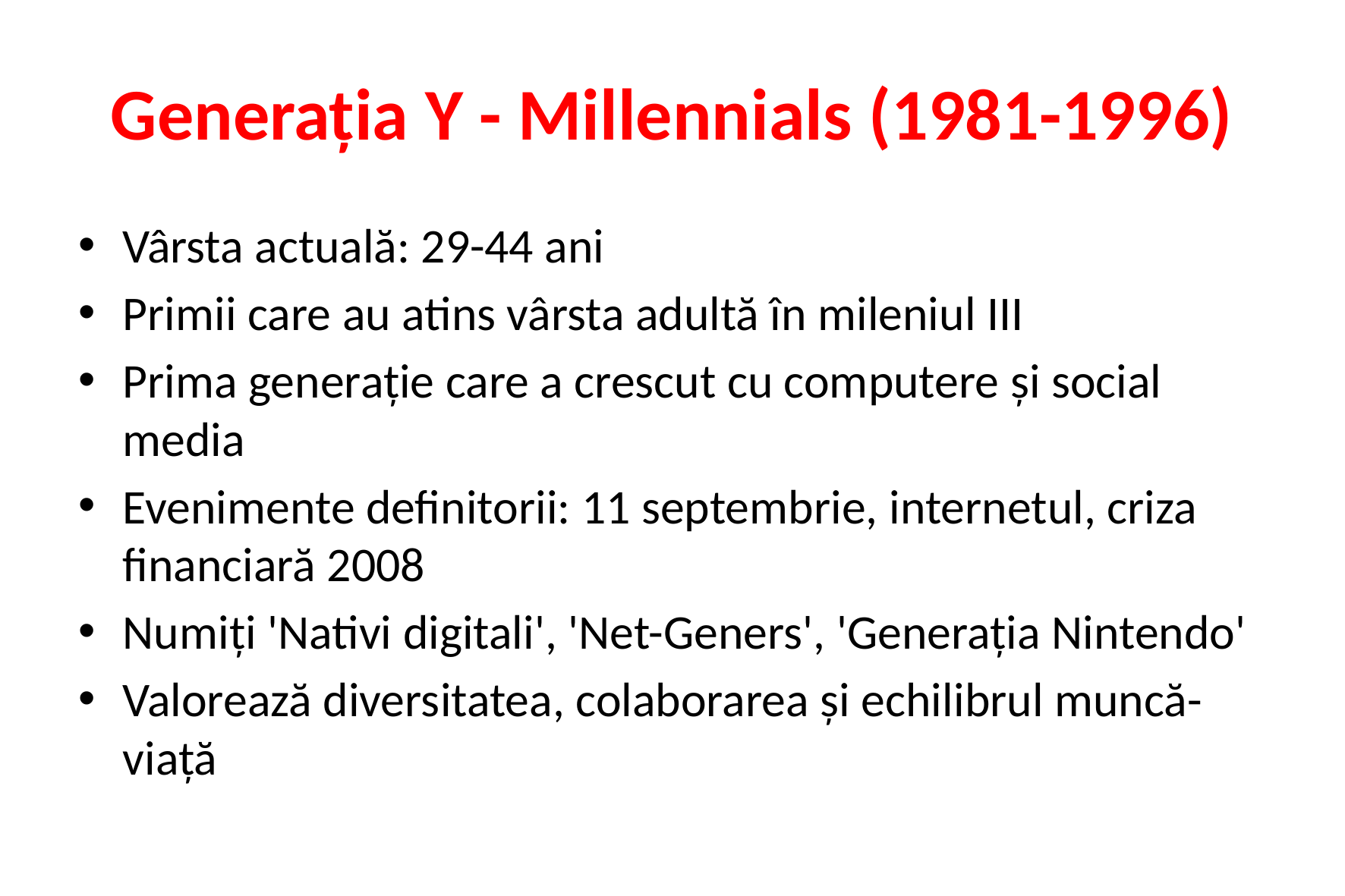

# Generația Y - Millennials (1981-1996)
Vârsta actuală: 29-44 ani
Primii care au atins vârsta adultă în mileniul III
Prima generație care a crescut cu computere și social media
Evenimente definitorii: 11 septembrie, internetul, criza financiară 2008
Numiți 'Nativi digitali', 'Net-Geners', 'Generația Nintendo'
Valorează diversitatea, colaborarea și echilibrul muncă-viață